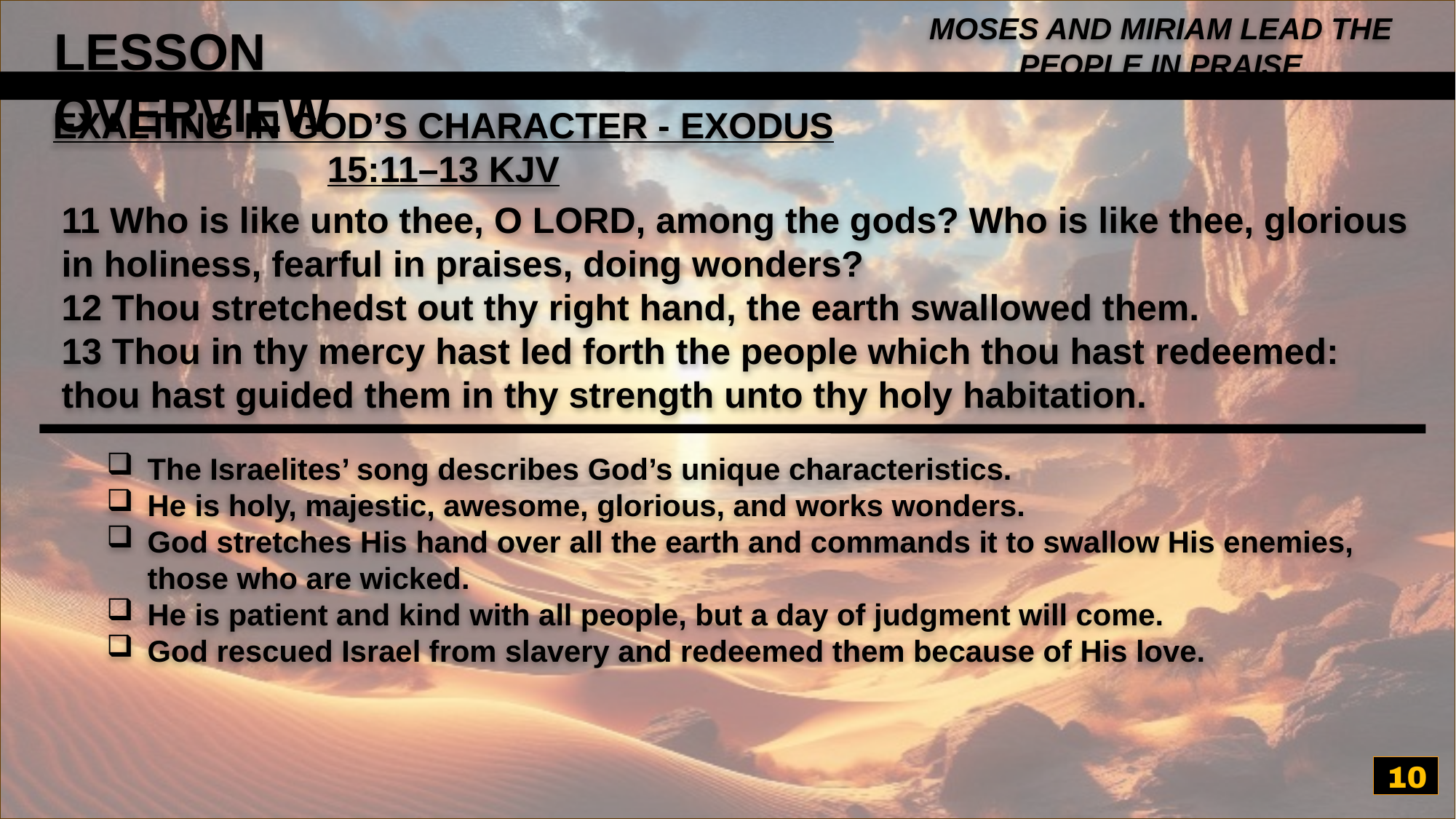

LESSON OVERVIEW
Moses and Miriam Lead the People in Praise

Exalting in God’s Character - Exodus 15:11–13 KJV
11 Who is like unto thee, O LORD, among the gods? Who is like thee, glorious in holiness, fearful in praises, doing wonders?
12 Thou stretchedst out thy right hand, the earth swallowed them.
13 Thou in thy mercy hast led forth the people which thou hast redeemed: thou hast guided them in thy strength unto thy holy habitation.

The Israelites’ song describes God’s unique characteristics.
He is holy, majestic, awesome, glorious, and works wonders.
God stretches His hand over all the earth and commands it to swallow His enemies, those who are wicked.
He is patient and kind with all people, but a day of judgment will come.
God rescued Israel from slavery and redeemed them because of His love.
10